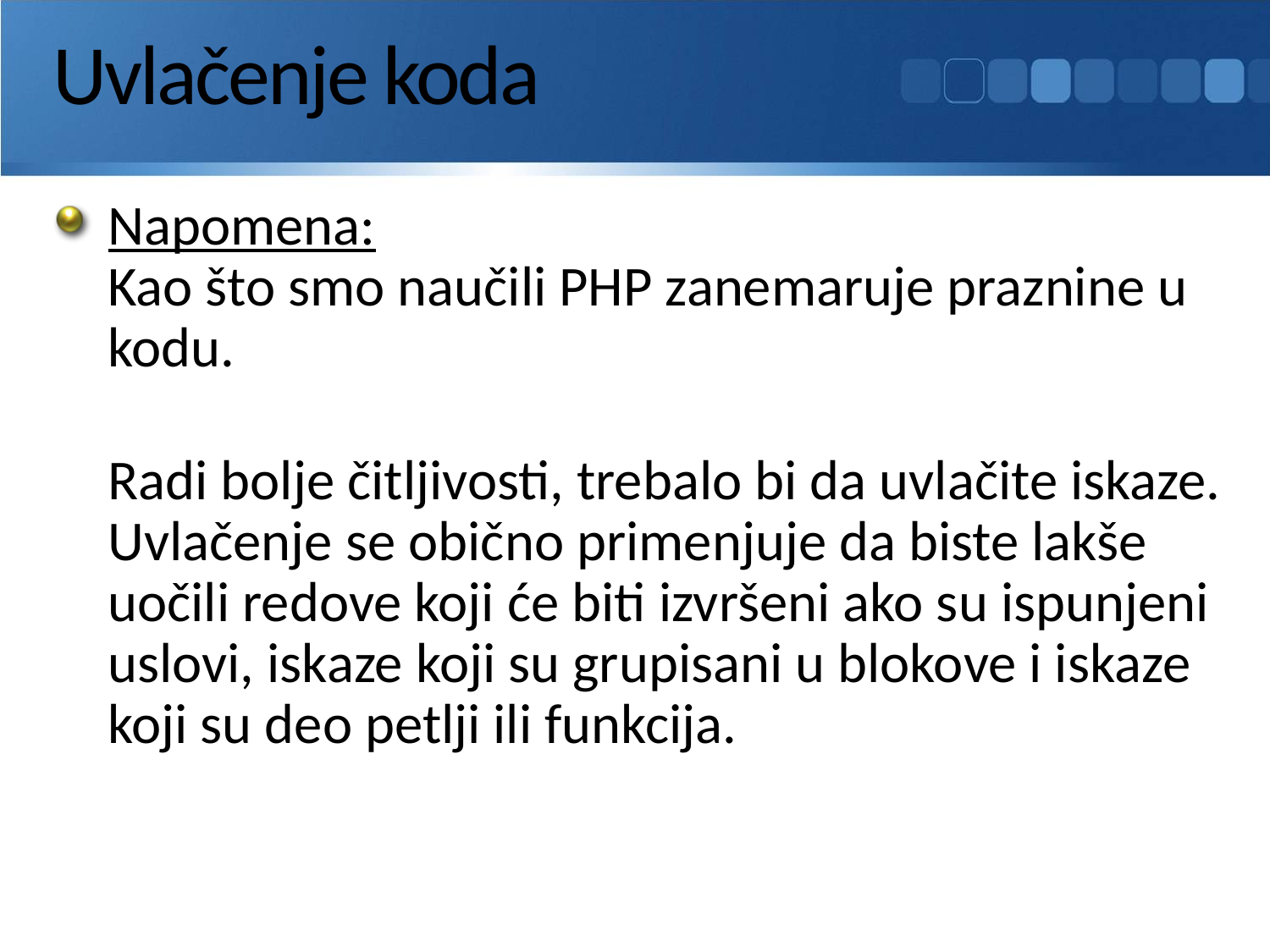

# Uvlačenje koda
Napomena:
Kao što smo naučili PHP zanemaruje praznine u kodu.
Radi bolje čitljivosti, trebalo bi da uvlačite iskaze.  Uvlačenje se obično primenjuje da biste lakše uočili redove koji će biti izvršeni ako su ispunjeni uslovi, iskaze koji su grupisani u blokove i iskaze koji su deo petlji ili funkcija.